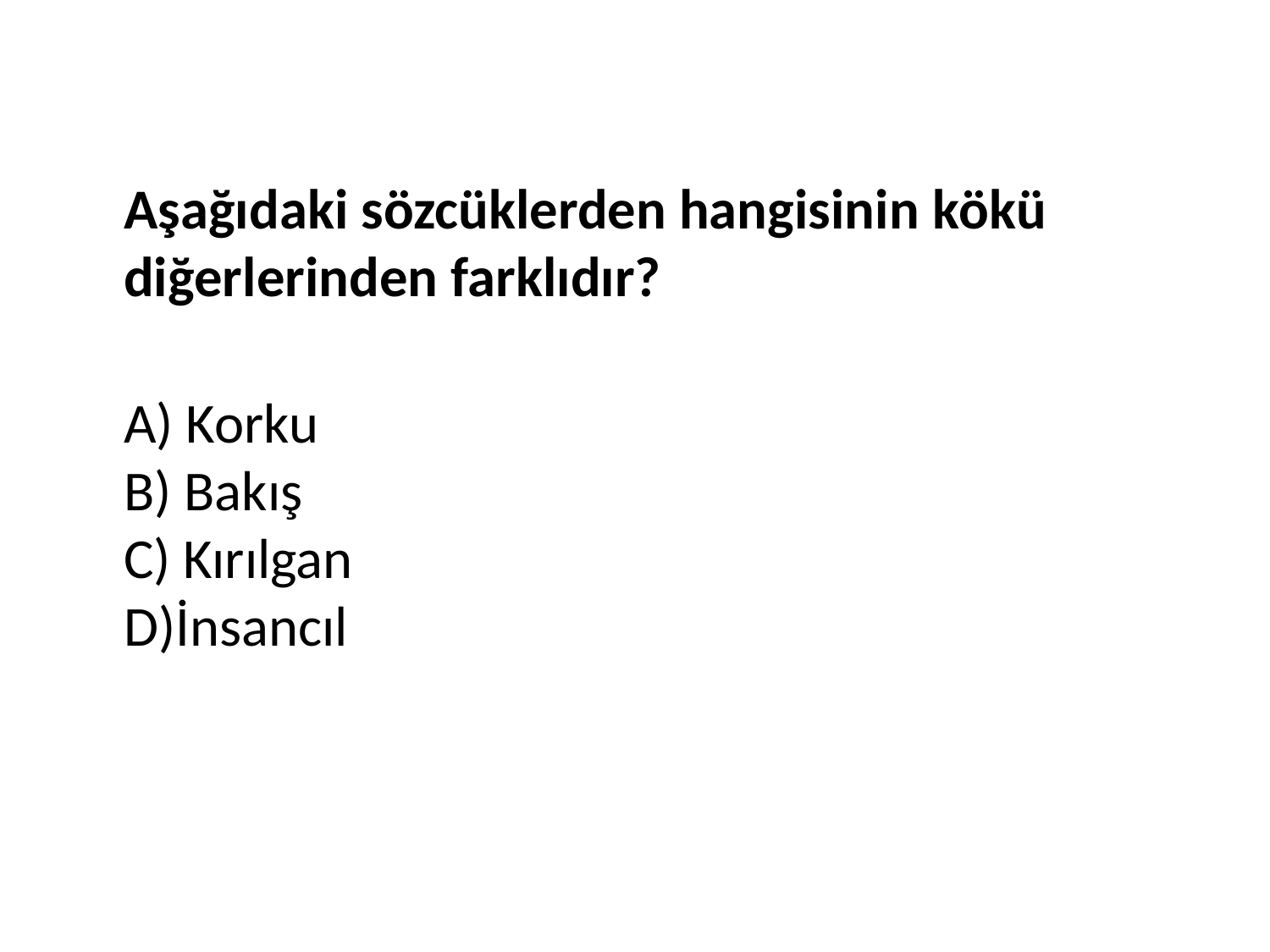

Aşağıdaki sözcüklerden hangisinin kökü diğerlerinden farklıdır?
	A) Korku 
B) Bakış 
C) Kırılgan 
D)İnsancıl